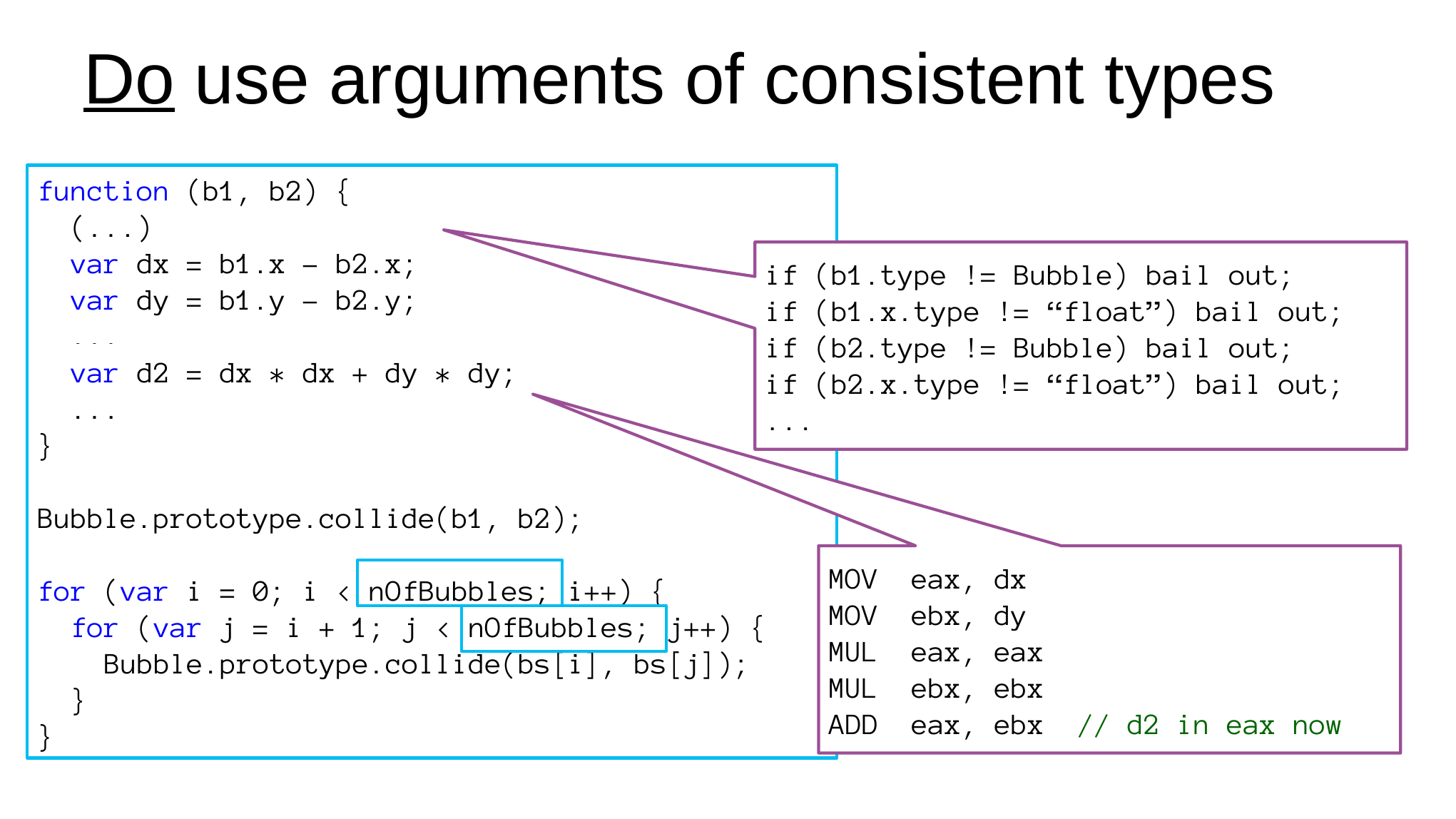

# Do use arguments of consistent types
function (b1, b2) {
  (...)
  var dx = b1.x - b2.x;
  var dy = b1.y - b2.y;
  ...
  var d2 = dx * dx + dy * dy;
  ...
}

Bubble.prototype.collide(b1, b2);

for (var i = 0; i < nOfBubbles; i++) {
  for (var j = i + 1; j < nOfBubbles; j++) {
    Bubble.prototype.collide(bs[i], bs[j]);
  }
}
if (b1.type != Bubble) bail out;
if (b1.x.type != “float”) bail out;
if (b2.type != Bubble) bail out;
if (b2.x.type != “float”) bail out;
...

MOV  eax, dx
MOV  ebx, dy
MUL  eax, eax
MUL  ebx, ebx
ADD  eax, ebx  // d2 in eax now